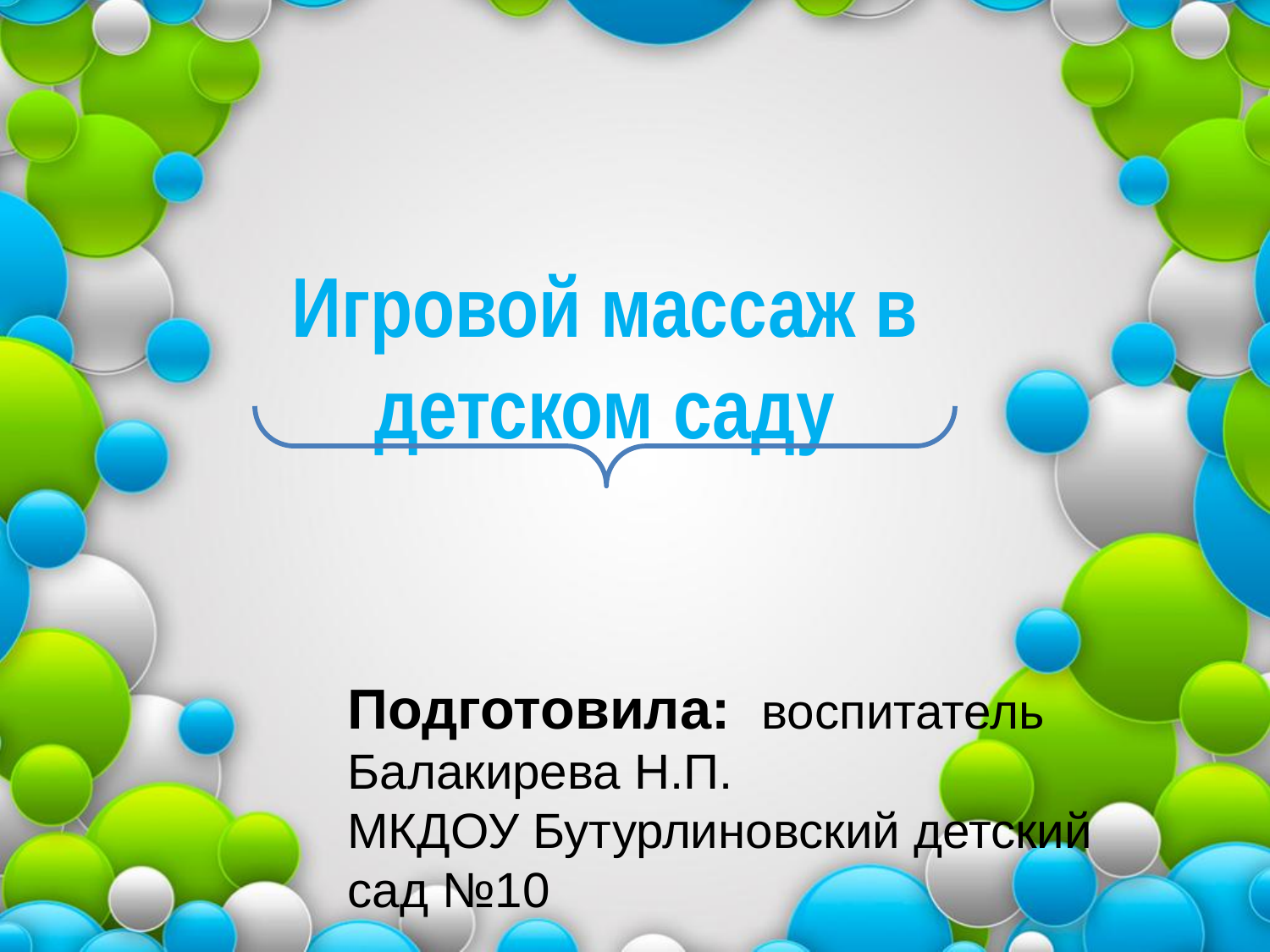

Игровой массаж в детском саду
Подготовила:  воспитатель Балакирева Н.П.
МКДОУ Бутурлиновский детский сад №10